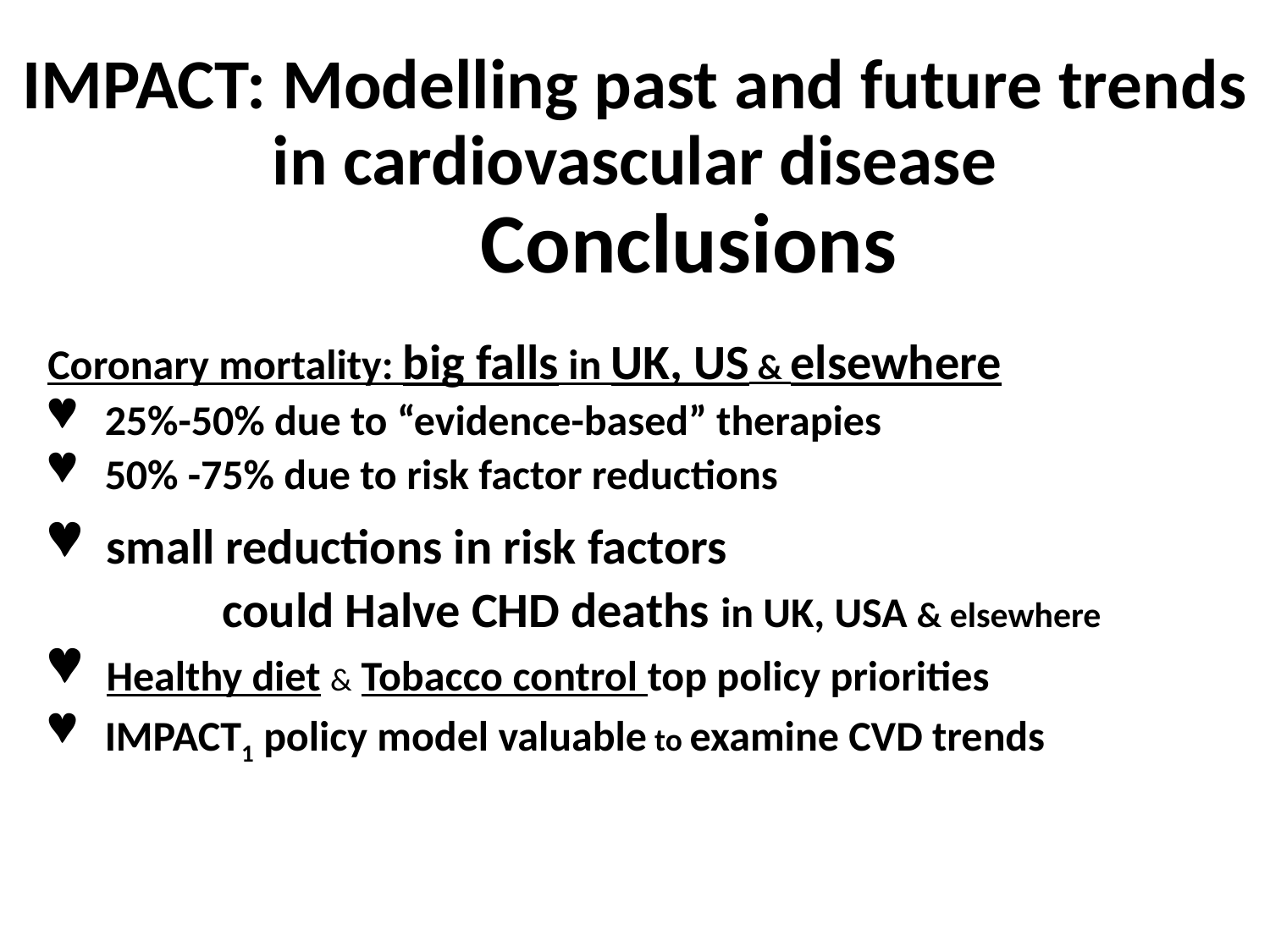

IMPACT: Modelling past and future trends in cardiovascular disease
	Conclusions
Coronary mortality: big falls in UK, US & elsewhere
 25%-50% due to “evidence-based” therapies
 50% -75% due to risk factor reductions

 small reductions in risk factors
		could Halve CHD deaths in UK, USA & elsewhere
 Healthy diet & Tobacco control top policy priorities
 IMPACT1 policy model valuable to examine CVD trends